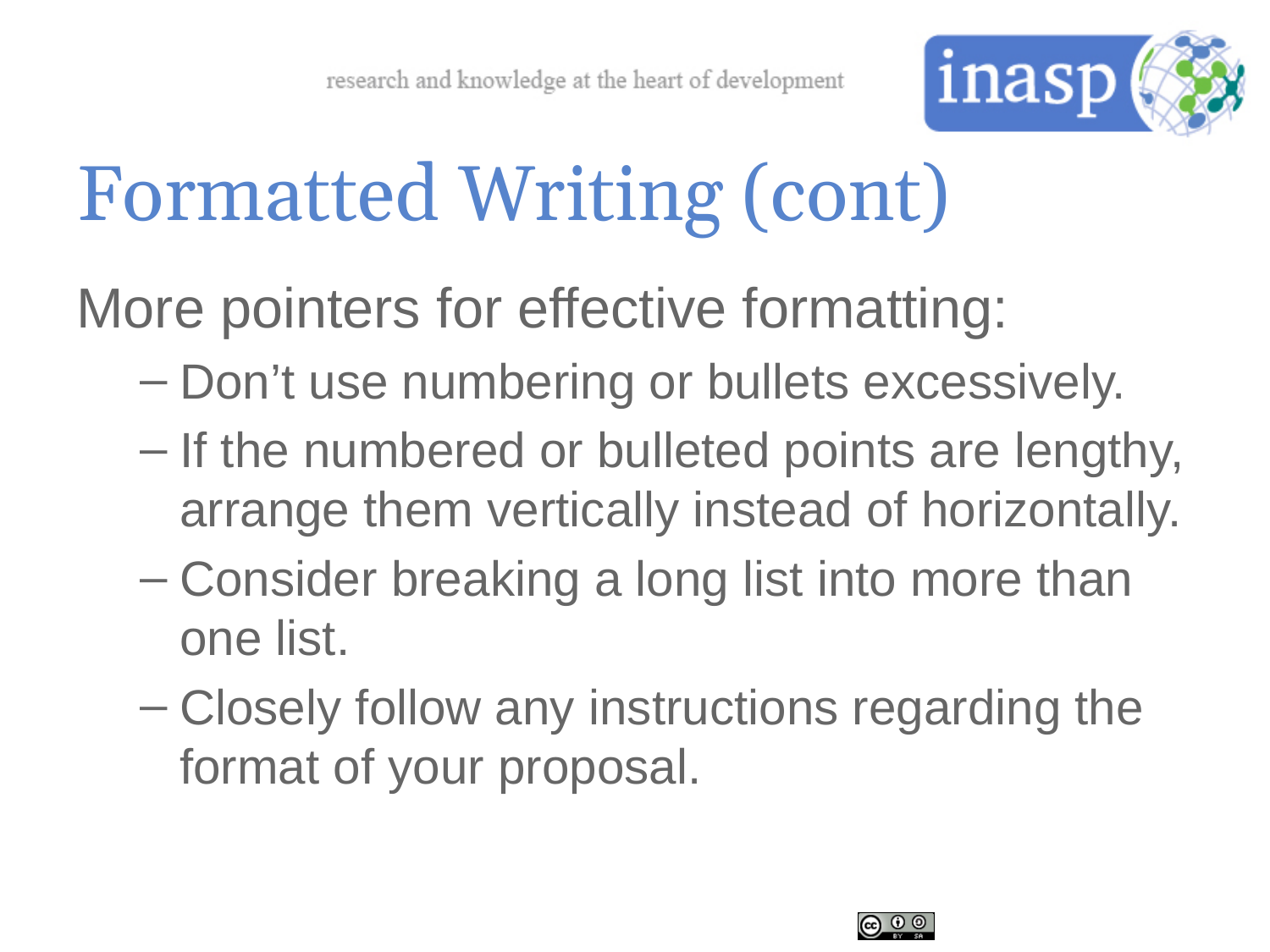

# Formatted Writing (cont)
More pointers for effective formatting:
Don’t use numbering or bullets excessively.
If the numbered or bulleted points are lengthy, arrange them vertically instead of horizontally.
Consider breaking a long list into more than one list.
Closely follow any instructions regarding the format of your proposal.